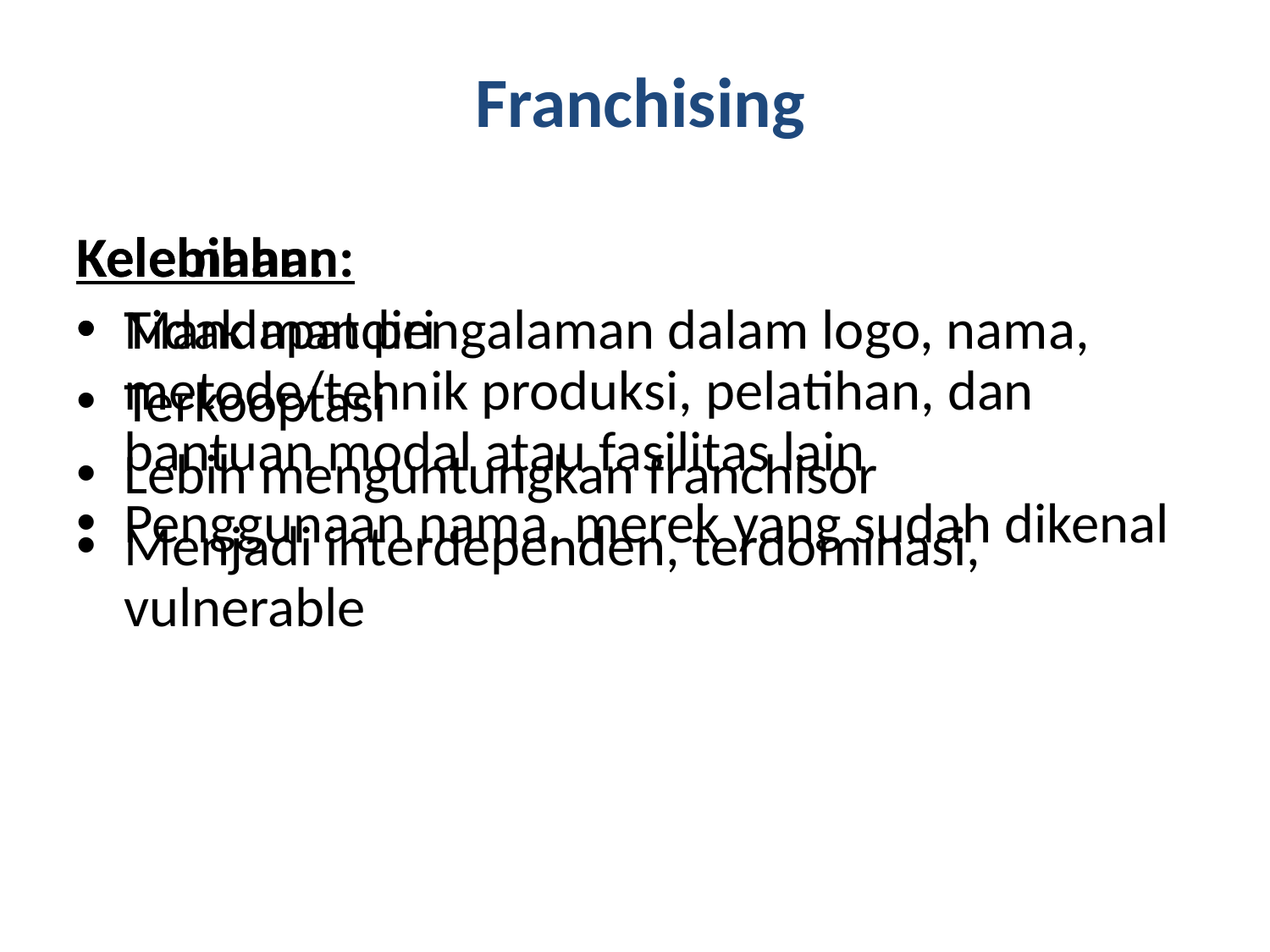

# Franchising
Kelebihan:
Mandapat pengalaman dalam logo, nama, metode/tehnik produksi, pelatihan, dan bantuan modal atau fasilitas lain
Penggunaan nama, merek yang sudah dikenal
Kelemahan:
Tidak mandiri
Terkooptasi
Lebih menguntungkan franchisor
Menjadi interdependen, terdominasi, vulnerable